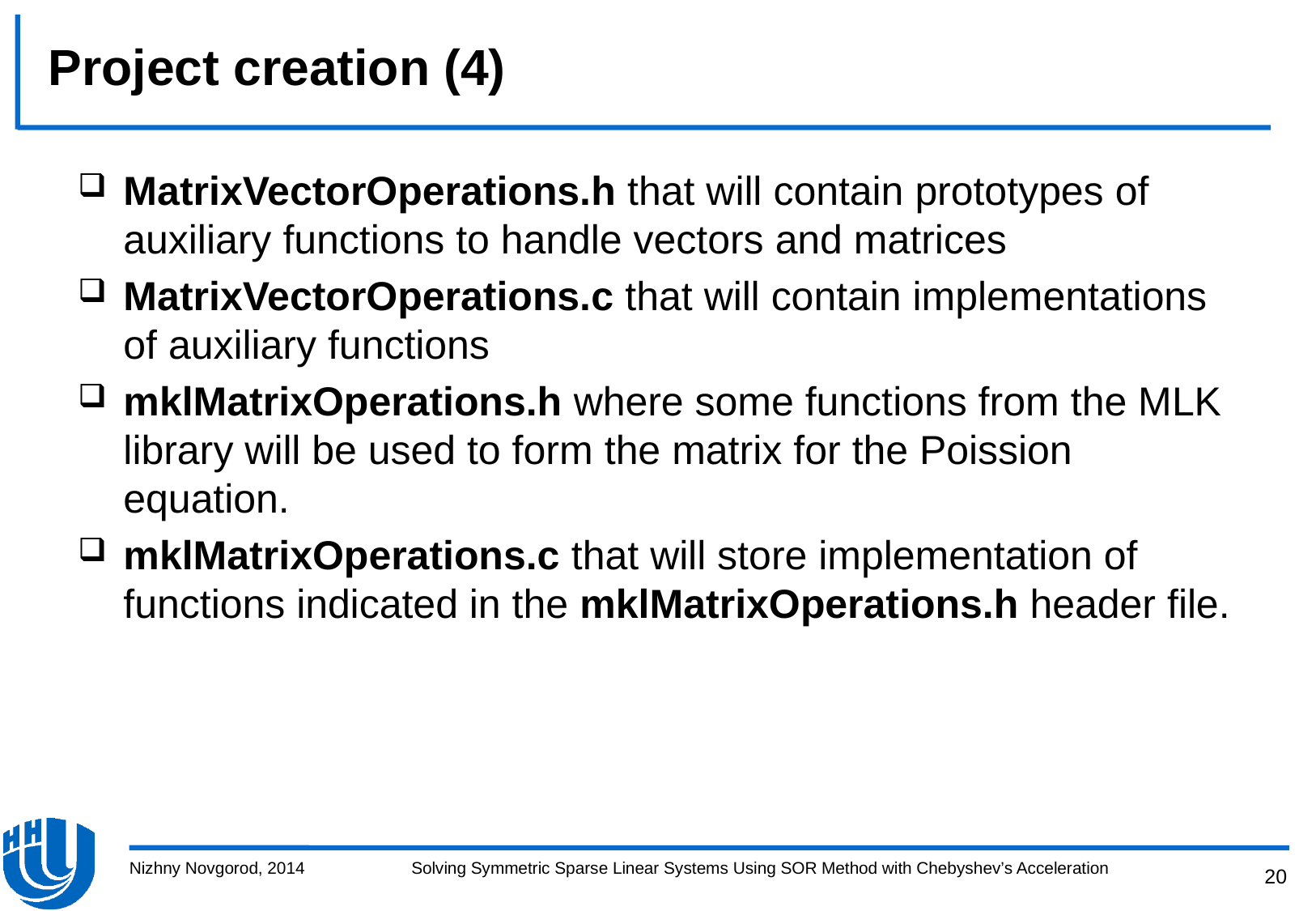

# Project creation (4)
MatrixVectorOperations.h that will contain prototypes of auxiliary functions to handle vectors and matrices
MatrixVectorOperations.с that will contain implementations of auxiliary functions
mklMatrixOperations.h where some functions from the MLK library will be used to form the matrix for the Poission equation.
mklMatrixOperations.с that will store implementation of functions indicated in the mklMatrixOperations.h header file.
Nizhny Novgorod, 2014
Solving Symmetric Sparse Linear Systems Using SOR Method with Chebyshev’s Acceleration